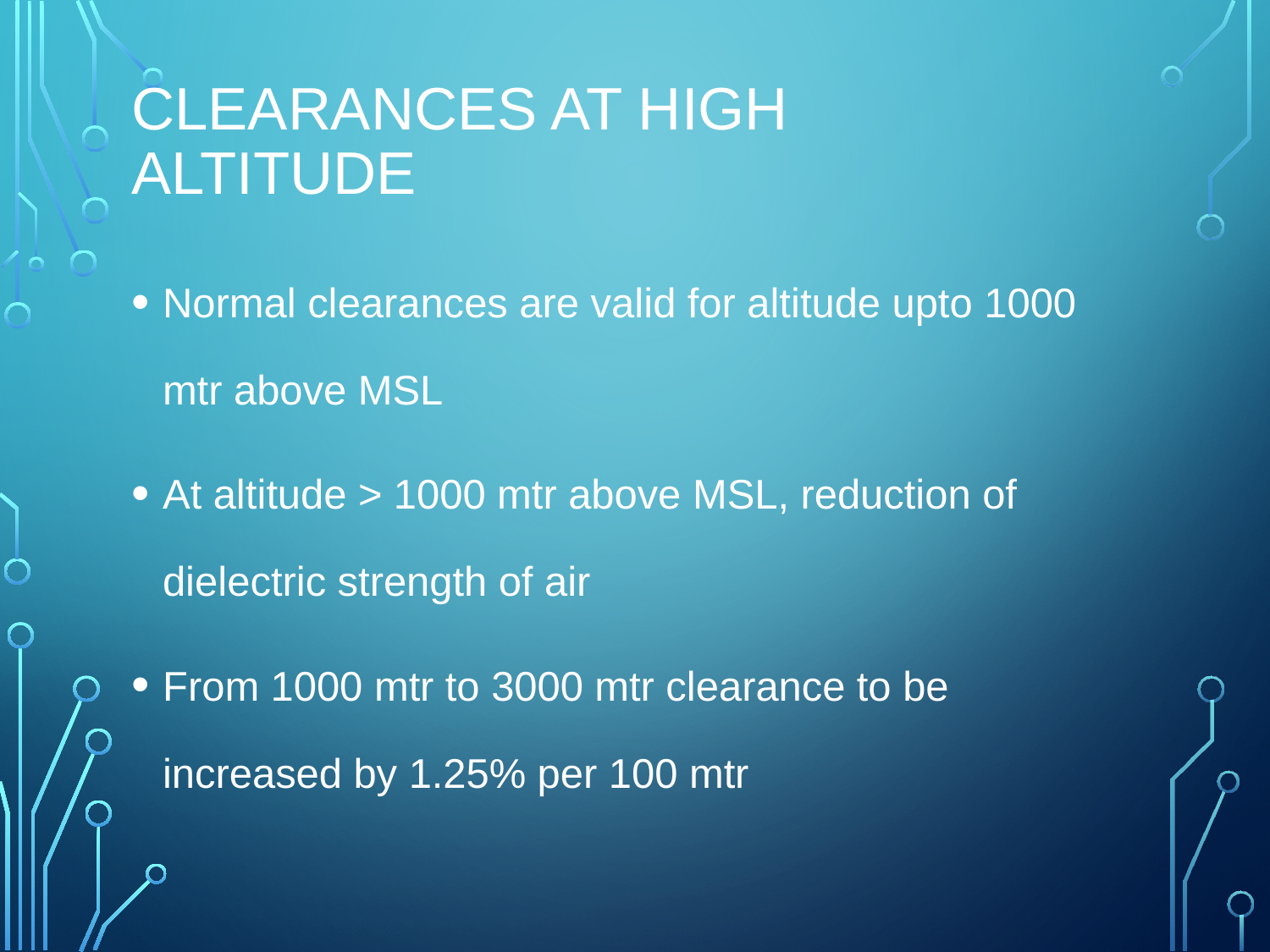

# Clearances at High Altitude
Normal clearances are valid for altitude upto 1000 mtr above MSL
At altitude > 1000 mtr above MSL, reduction of dielectric strength of air
From 1000 mtr to 3000 mtr clearance to be increased by 1.25% per 100 mtr